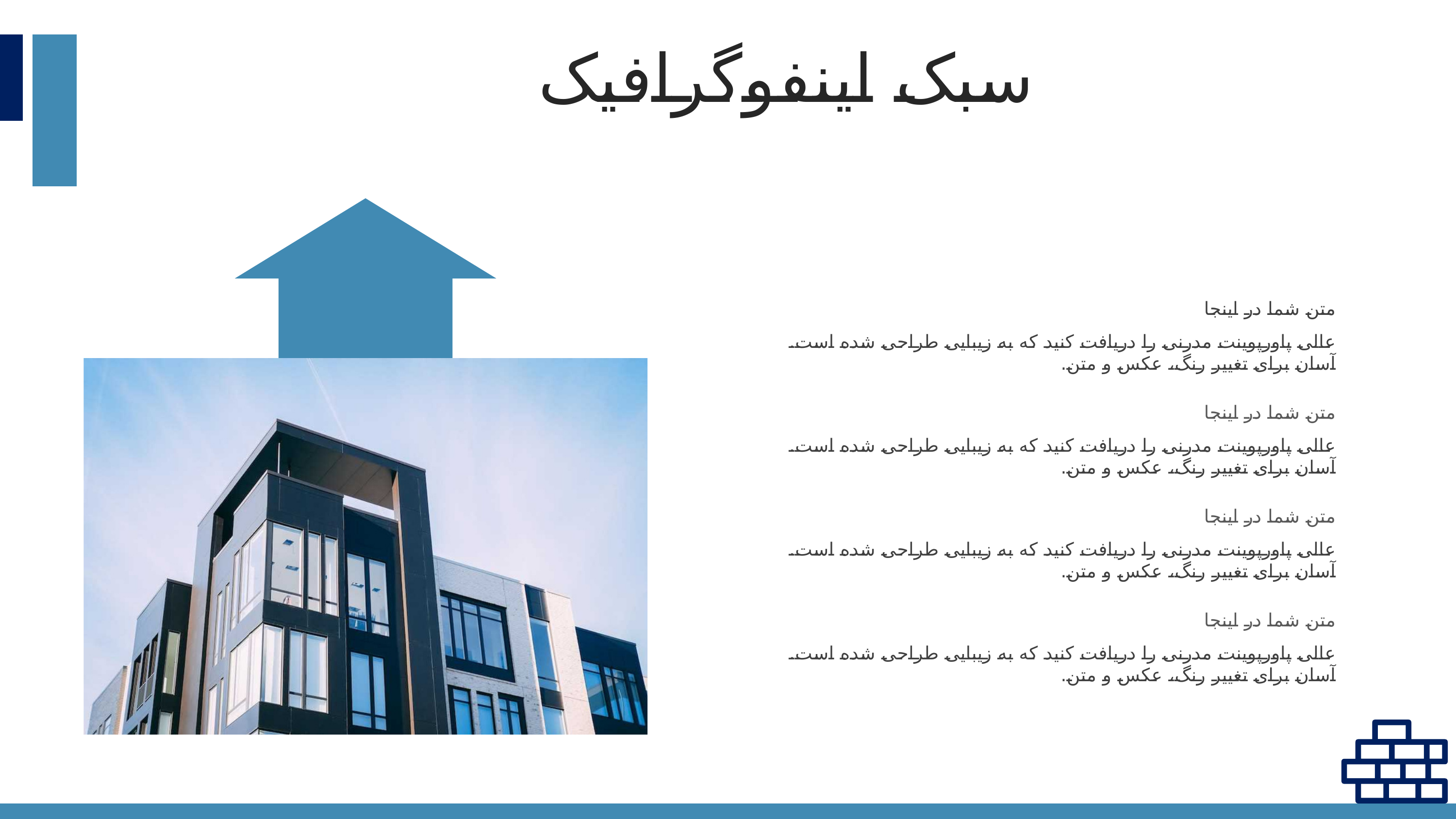

سبک اینفوگرافیک

متن شما در اینجا
عالی پاورپوینت مدرنی را دریافت کنید که به زیبایی طراحی شده است. آسان برای تغییر رنگ، عکس و متن.

متن شما در اینجا
عالی پاورپوینت مدرنی را دریافت کنید که به زیبایی طراحی شده است. آسان برای تغییر رنگ، عکس و متن.
متن شما در اینجا
عالی پاورپوینت مدرنی را دریافت کنید که به زیبایی طراحی شده است. آسان برای تغییر رنگ، عکس و متن.
متن شما در اینجا
عالی پاورپوینت مدرنی را دریافت کنید که به زیبایی طراحی شده است. آسان برای تغییر رنگ، عکس و متن.